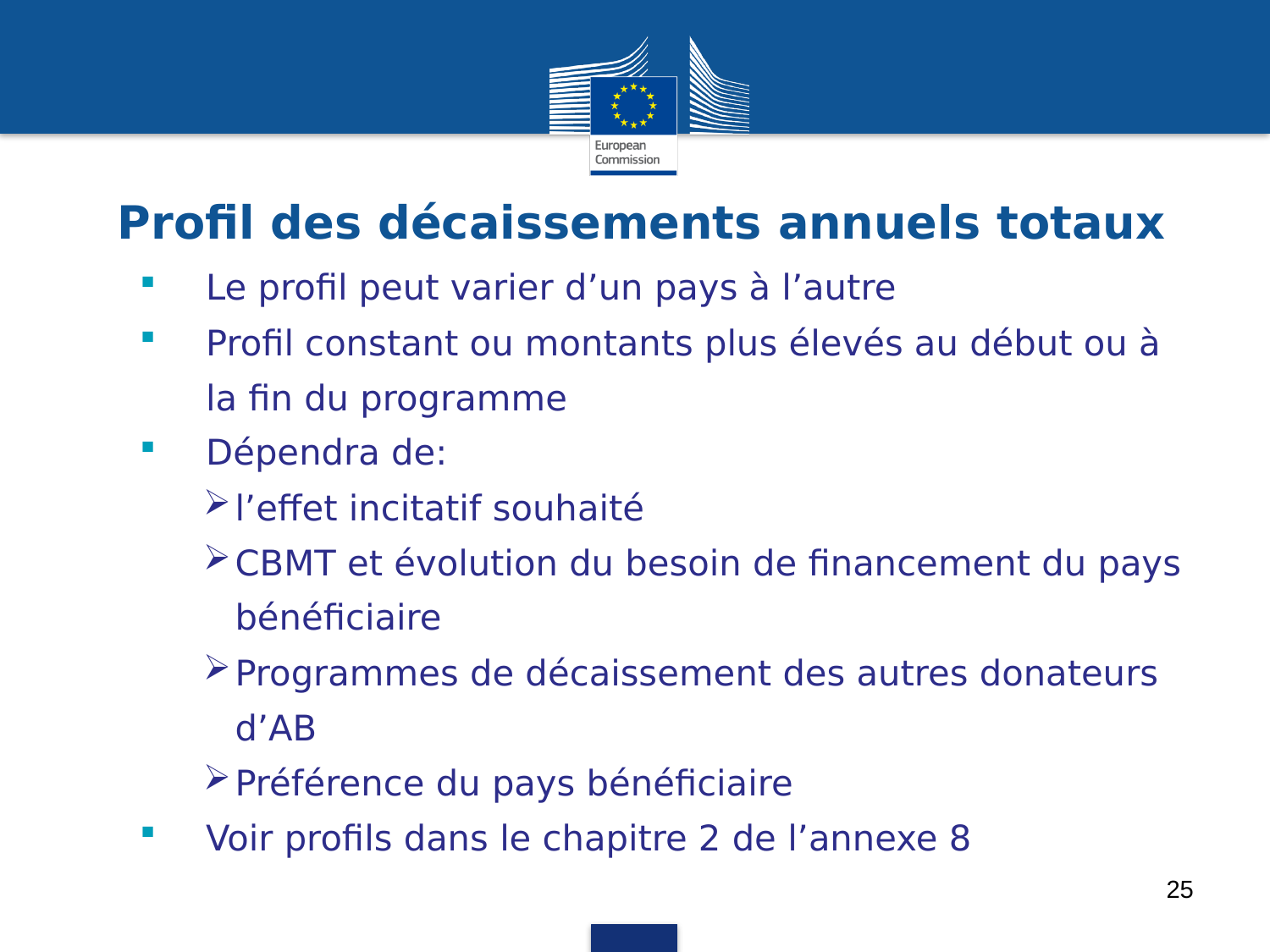

# Profil des décaissements annuels totaux
Le profil peut varier d’un pays à l’autre
Profil constant ou montants plus élevés au début ou à la fin du programme
Dépendra de:
l’effet incitatif souhaité
CBMT et évolution du besoin de financement du pays bénéficiaire
Programmes de décaissement des autres donateurs d’AB
Préférence du pays bénéficiaire
Voir profils dans le chapitre 2 de l’annexe 8

25